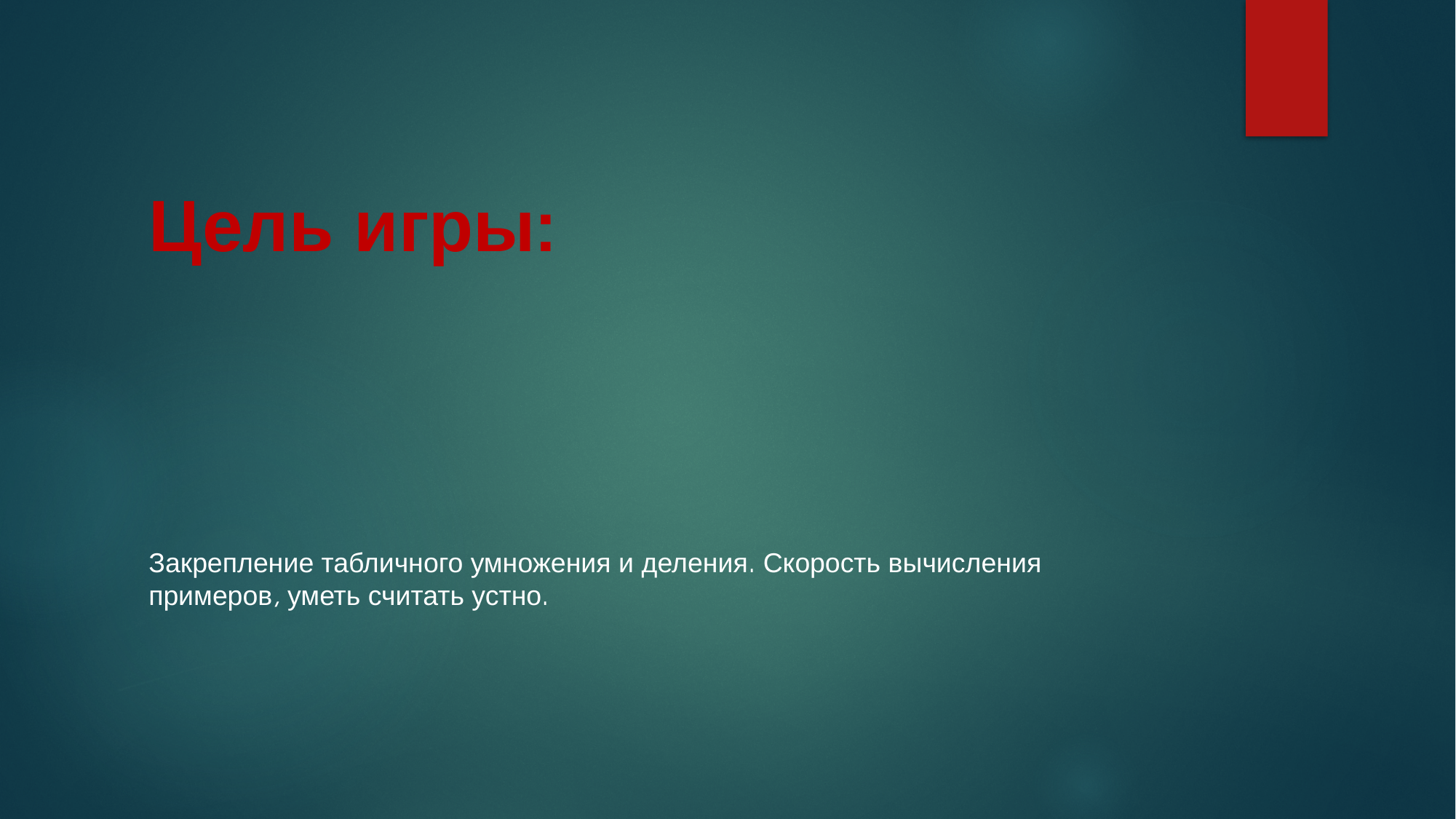

# Цель игры:
Закрепление табличного умножения и деления. Скорость вычисления примеров, уметь считать устно.